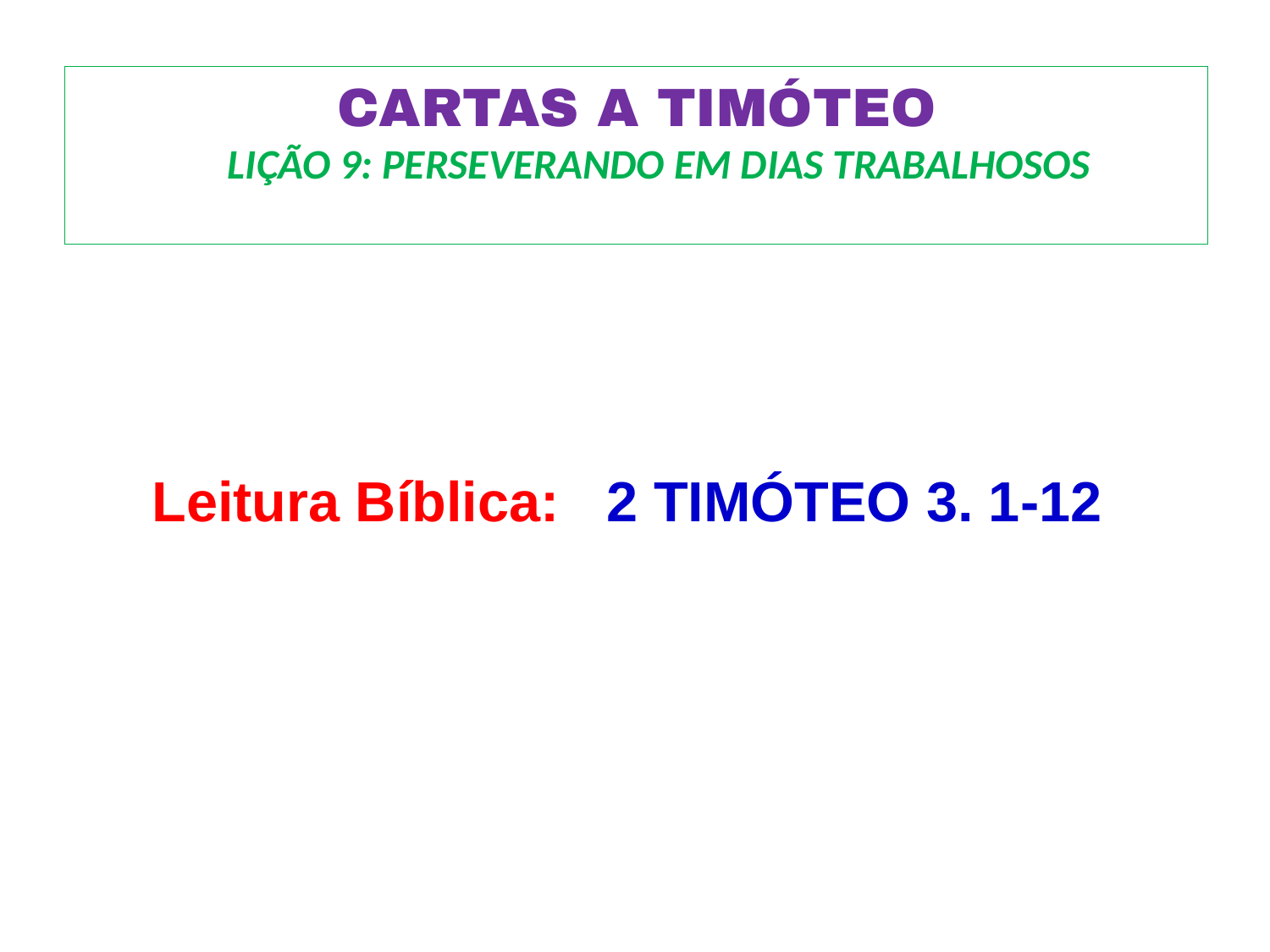

# CARTAS A TIMÓTEO LIÇÃO 9: PERSEVERANDO EM DIAS TRABALHOSOS

Leitura Bíblica:   2 TIMÓTEO 3. 1-12